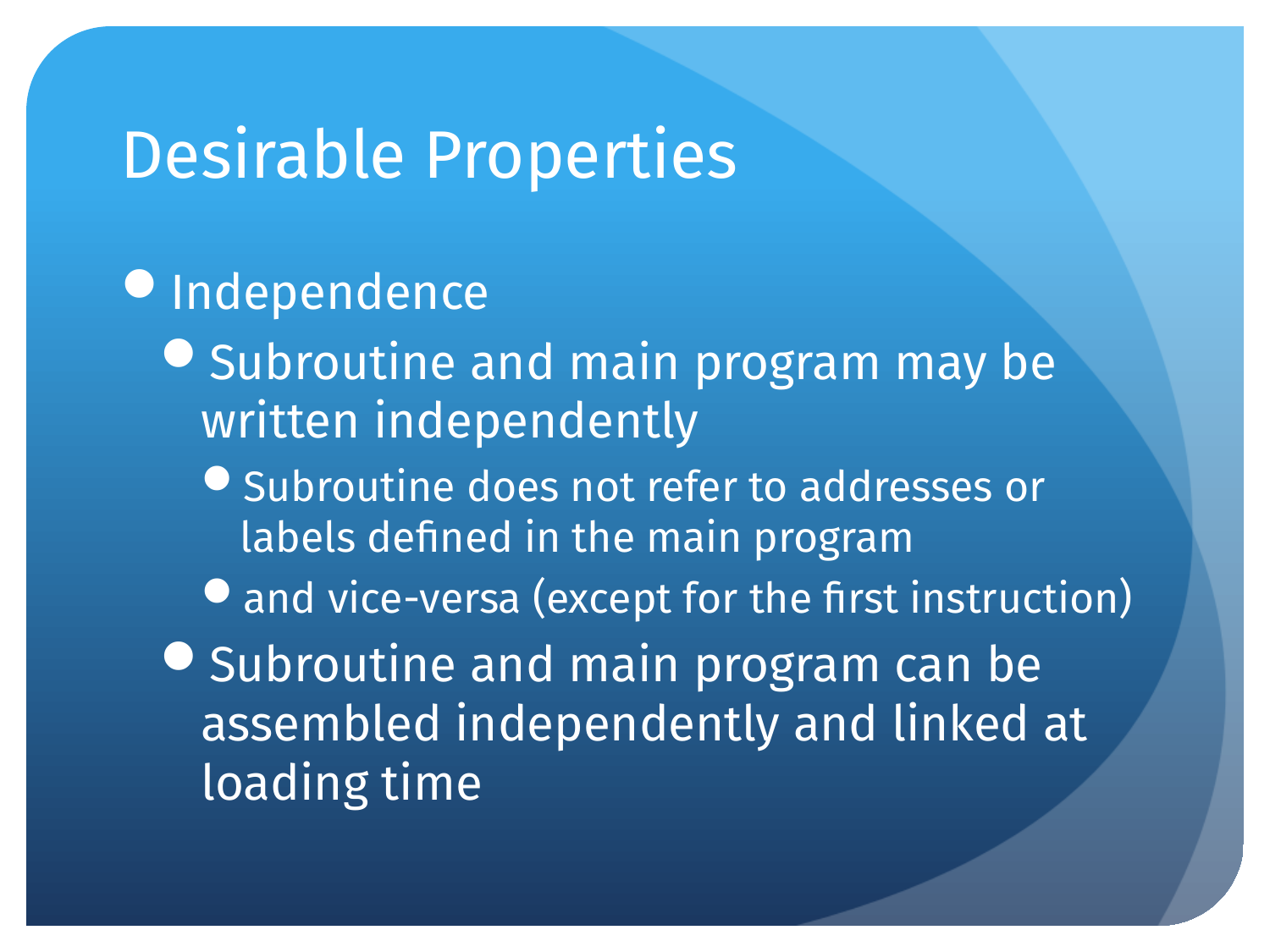

# Desirable Properties
Independence
Subroutine and main program may be written independently
Subroutine does not refer to addresses or labels defined in the main program
and vice-versa (except for the first instruction)
Subroutine and main program can be assembled independently and linked at loading time